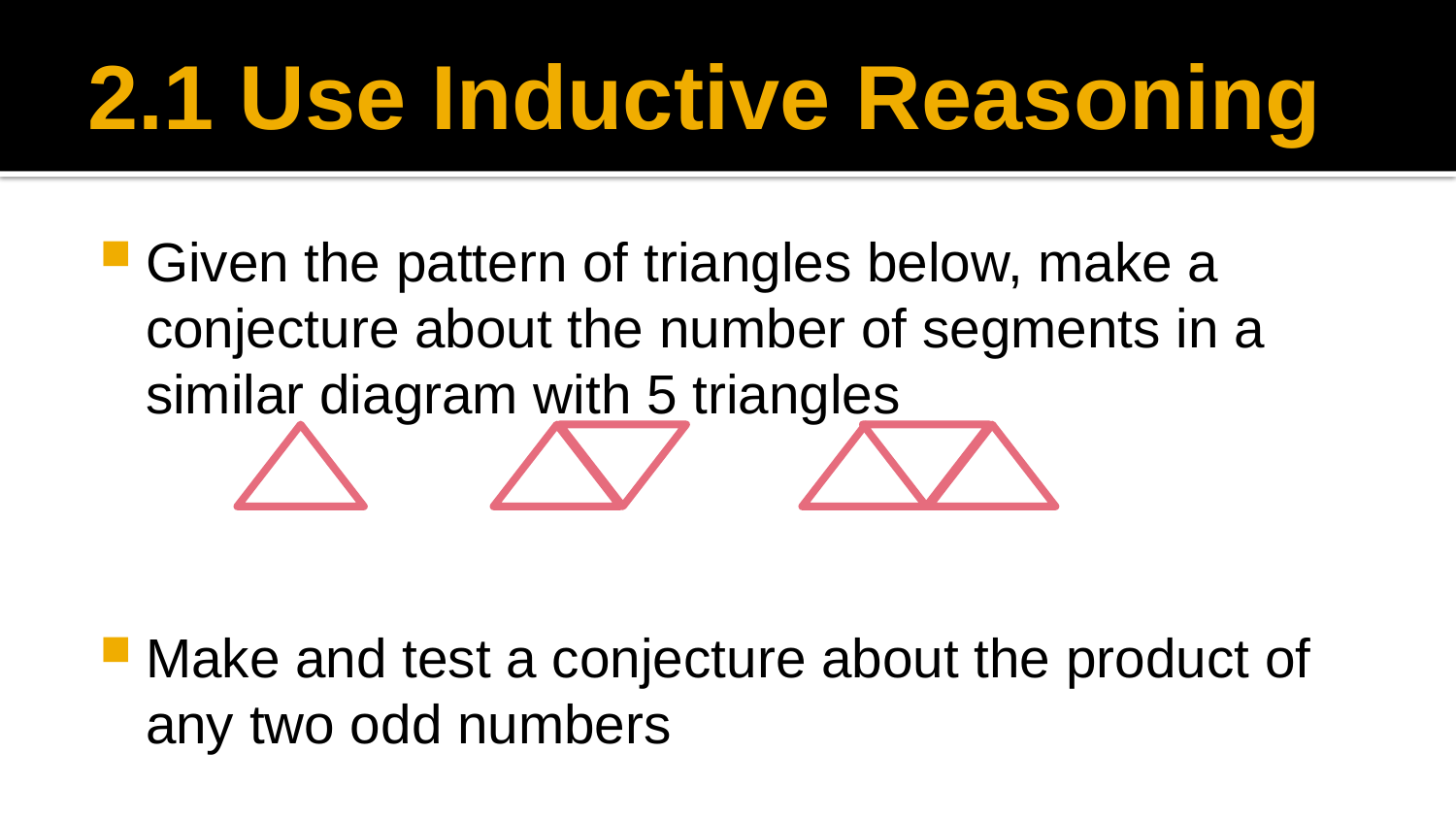

# 2.1 Use Inductive Reasoning
Given the pattern of triangles below, make a conjecture about the number of segments in a similar diagram with 5 triangles

Make and test a conjecture about the product of any two odd numbers